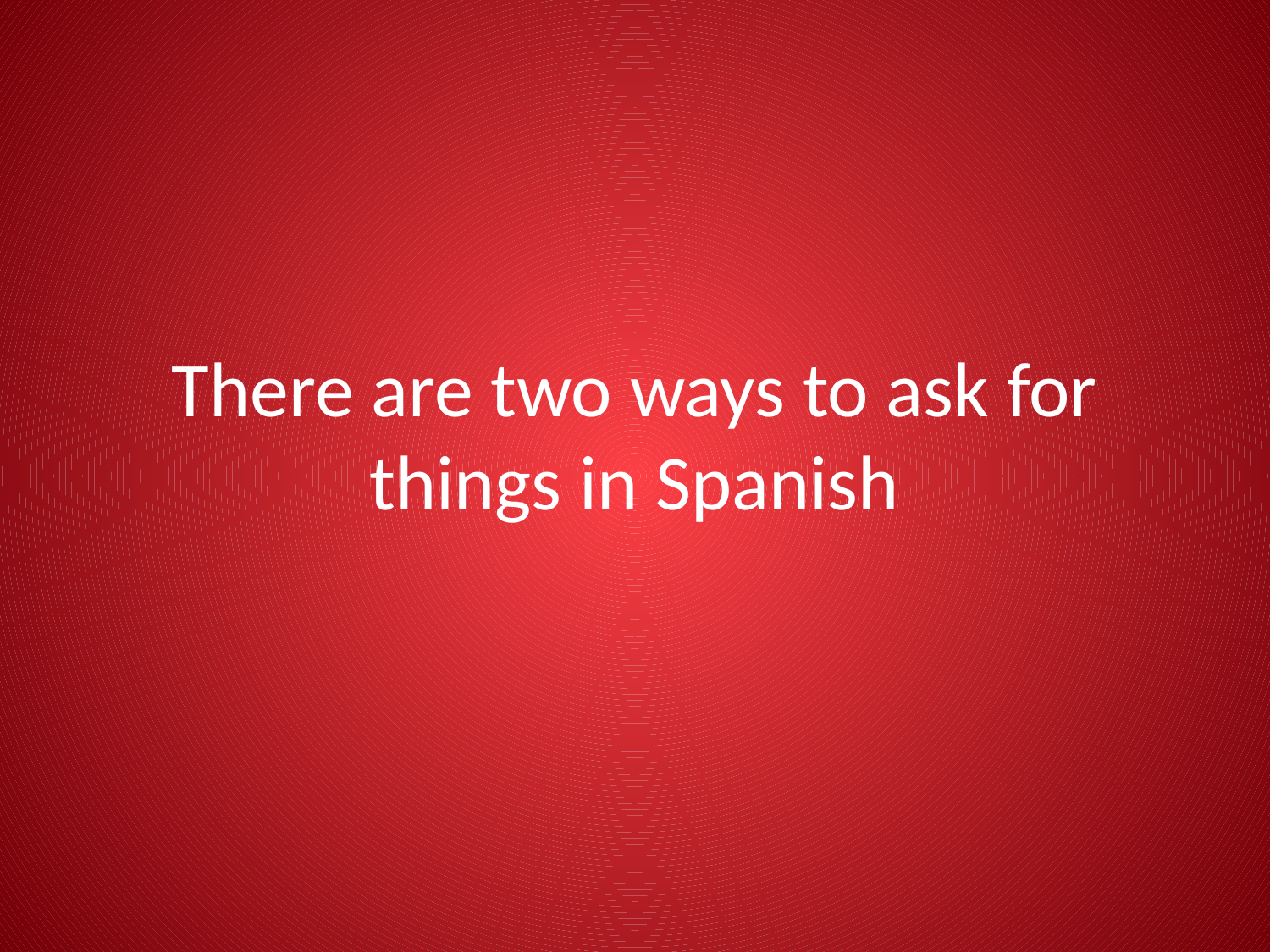

# There are two ways to ask for things in Spanish